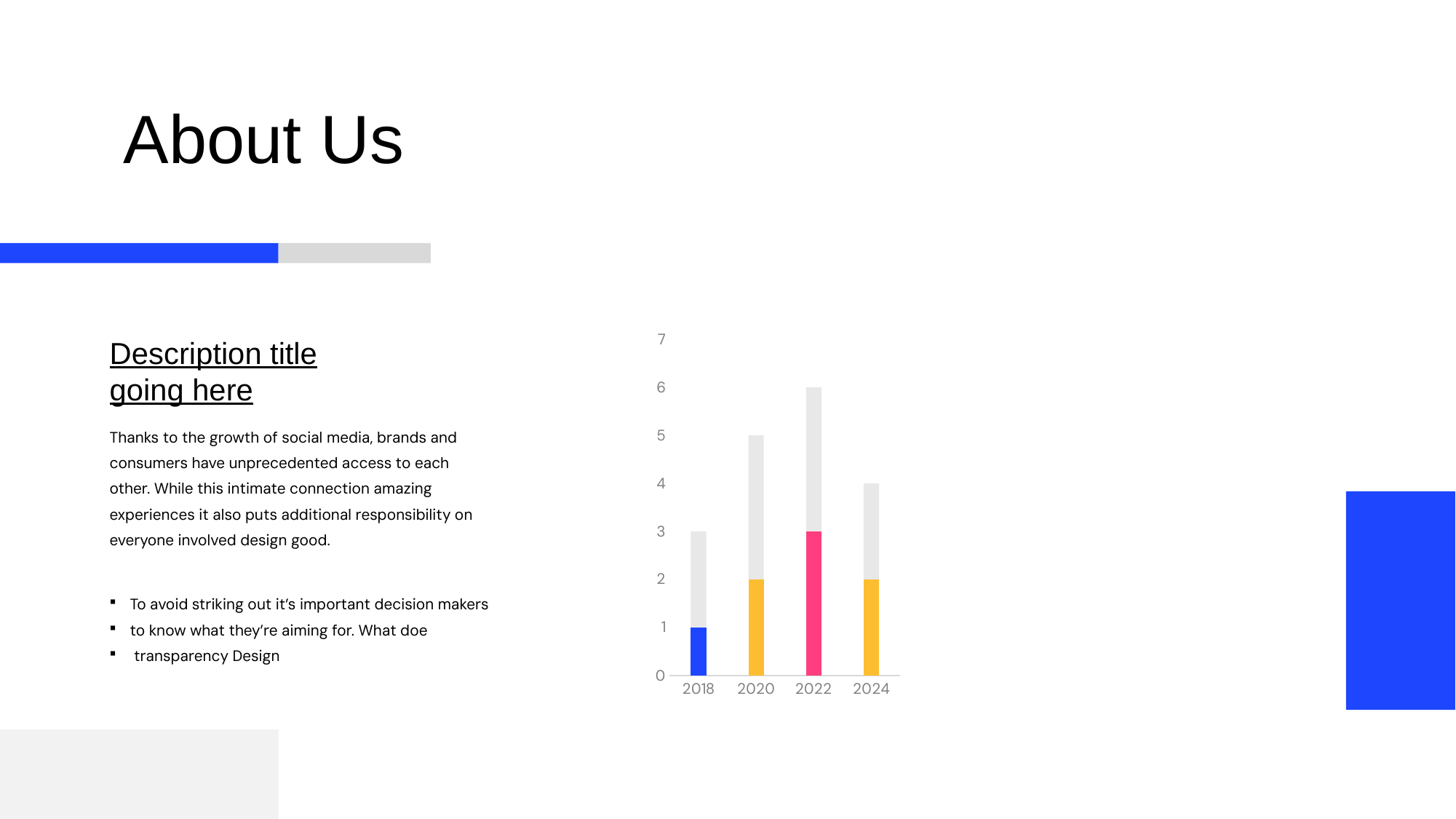

About Us

### Chart

| Category | Series 1 | Series 2 |
|---|---|---|
| 2018 | 1.0 | 2.0 |
| 2020 | 2.0 | 3.0 |
| 2022 | 3.0 | 3.0 |
| 2024 | 2.0 | 2.0 |
Description title
going here
Thanks to the growth of social media, brands and consumers have unprecedented access to each other. While this intimate connection amazing experiences it also puts additional responsibility on everyone involved design good.

To avoid striking out it’s important decision makers
to know what they’re aiming for. What doe
 transparency Design